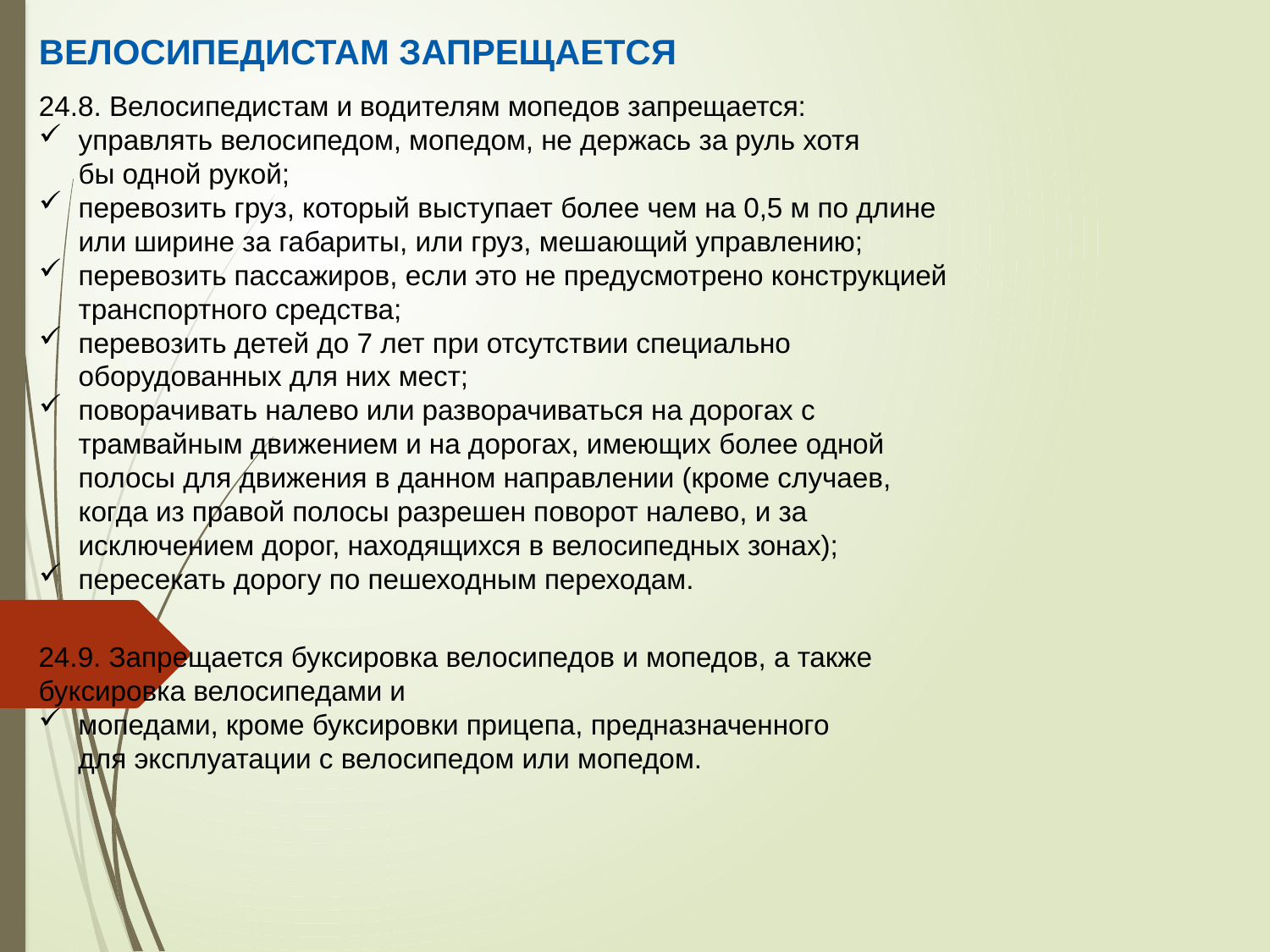

ВЕЛОСИПЕДИСТАМ ЗАПРЕЩАЕТСЯ
24.8. Велосипедистам и водителям мопедов запрещается:
управлять велосипедом, мопедом, не держась за руль хотя
бы одной рукой;
перевозить груз, который выступает более чем на 0,5 м по длине или ширине за габариты, или груз, мешающий управлению;
перевозить пассажиров, если это не предусмотрено конструкцией транспортного средства;
перевозить детей до 7 лет при отсутствии специально оборудованных для них мест;
поворачивать налево или разворачиваться на дорогах с трамвайным движением и на дорогах, имеющих более одной полосы для движения в данном направлении (кроме случаев,
когда из правой полосы разрешен поворот налево, и за исключением дорог, находящихся в велосипедных зонах);
пересекать дорогу по пешеходным переходам.
24.9. Запрещается буксировка велосипедов и мопедов, а также буксировка велосипедами и
мопедами, кроме буксировки прицепа, предназначенного
для эксплуатации с велосипедом или мопедом.